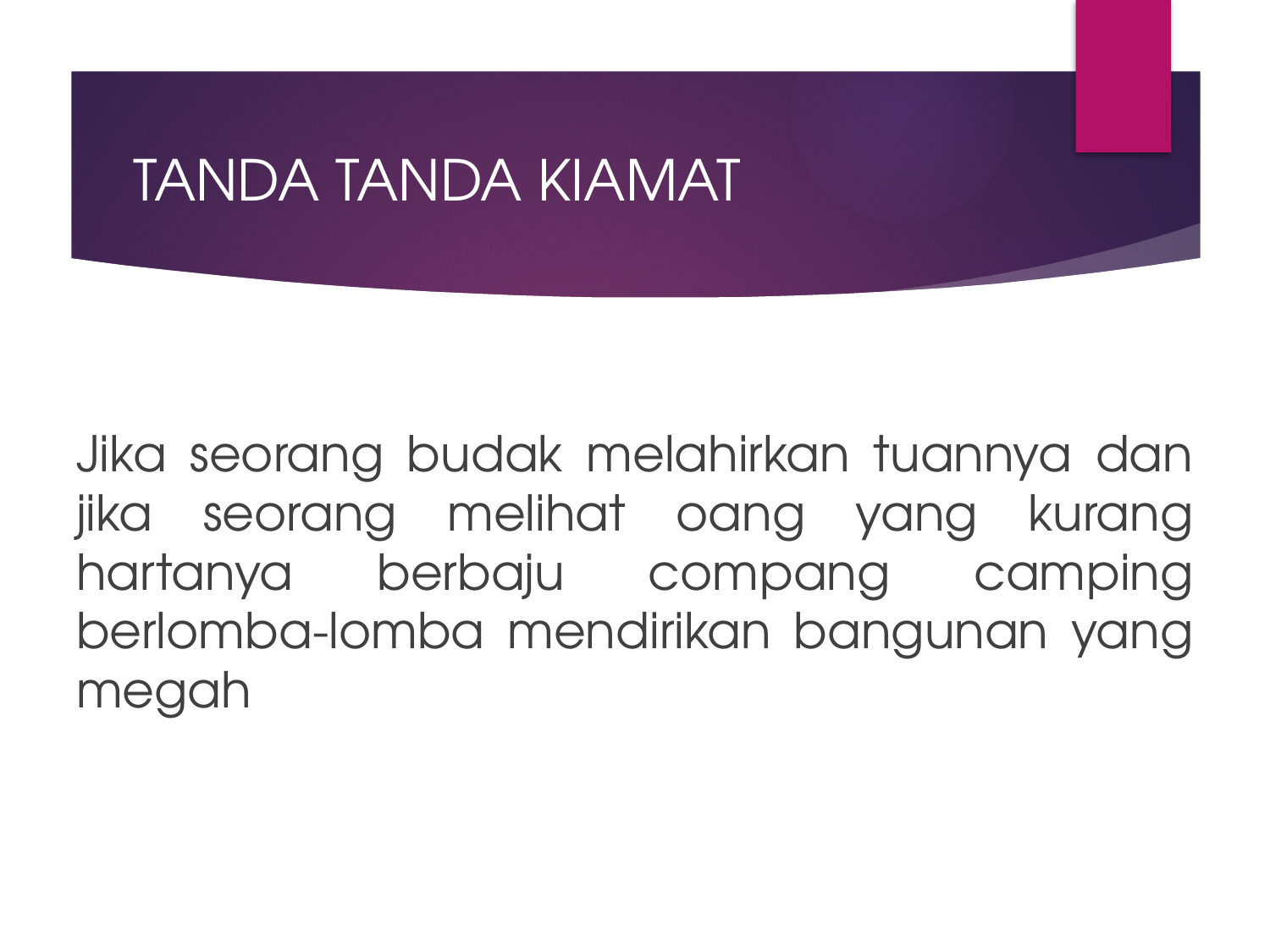

# TANDA TANDA KIAMAT
Jika seorang budak melahirkan tuannya dan jika seorang melihat oang yang kurang hartanya berbaju compang camping berlomba-lomba mendirikan bangunan yang megah